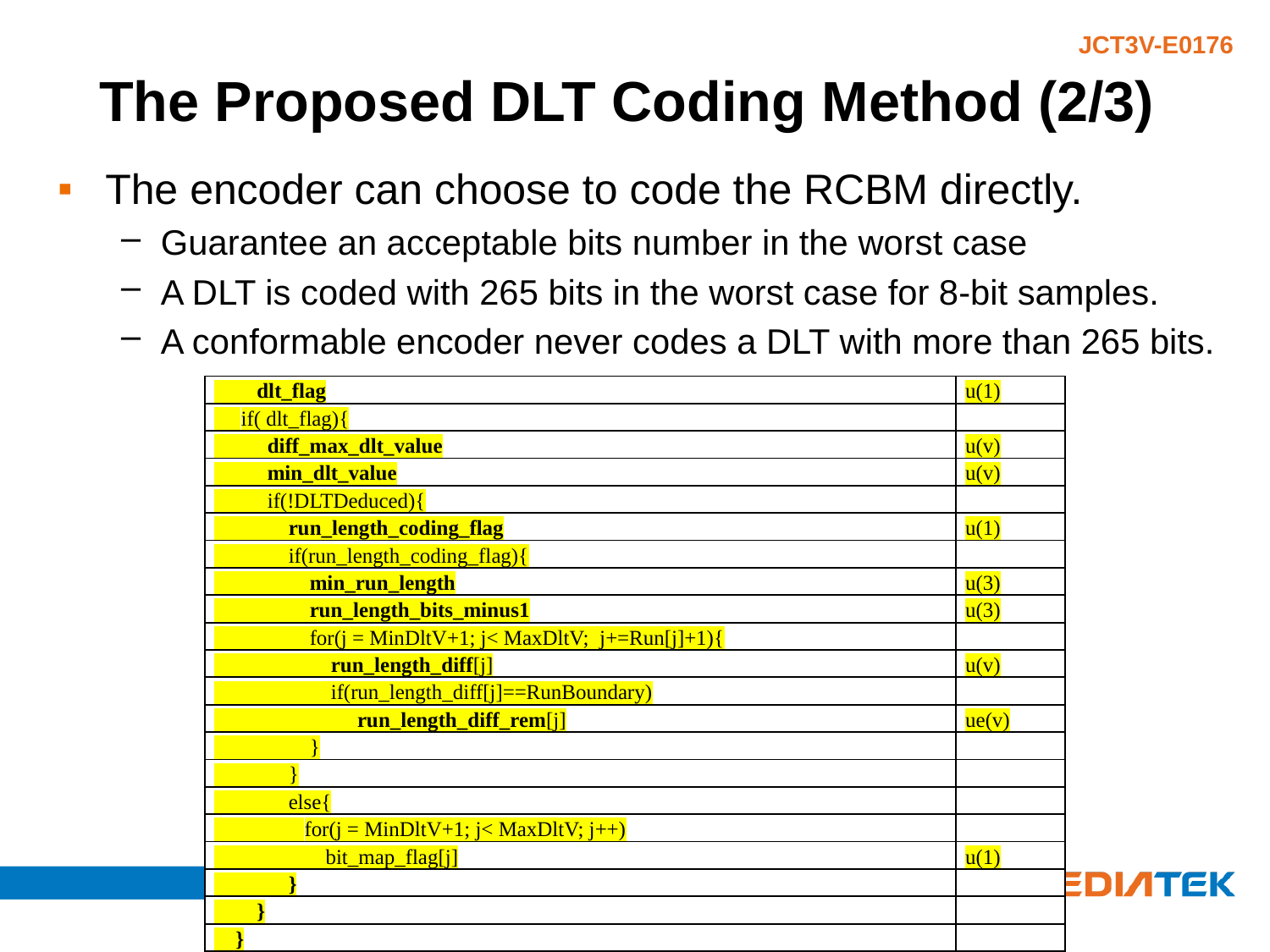

# The Proposed DLT Coding Method (2/3)
The encoder can choose to code the RCBM directly.
Guarantee an acceptable bits number in the worst case
A DLT is coded with 265 bits in the worst case for 8-bit samples.
A conformable encoder never codes a DLT with more than 265 bits.
| dlt\_flag | u(1) |
| --- | --- |
| if( dlt\_flag){ |  |
| diff\_max\_dlt\_value | u(v) |
| min\_dlt\_value | u(v) |
| if(!DLTDeduced){ |  |
| run\_length\_coding\_flag | u(1) |
| if(run\_length\_coding\_flag){ |  |
| min\_run\_length | u(3) |
| run\_length\_bits\_minus1 | u(3) |
| for(j = MinDltV+1; j< MaxDltV; j+=Run[j]+1){ |  |
| run\_length\_diff[j] | u(v) |
| if(run\_length\_diff[j]==RunBoundary) |  |
| run\_length\_diff\_rem[j] | ue(v) |
| } |  |
| } |  |
| else{ |  |
| for(j = MinDltV+1; j< MaxDltV; j++) |  |
| bit\_map\_flag[j] | u(1) |
| } |  |
| } |  |
| } |  |
5